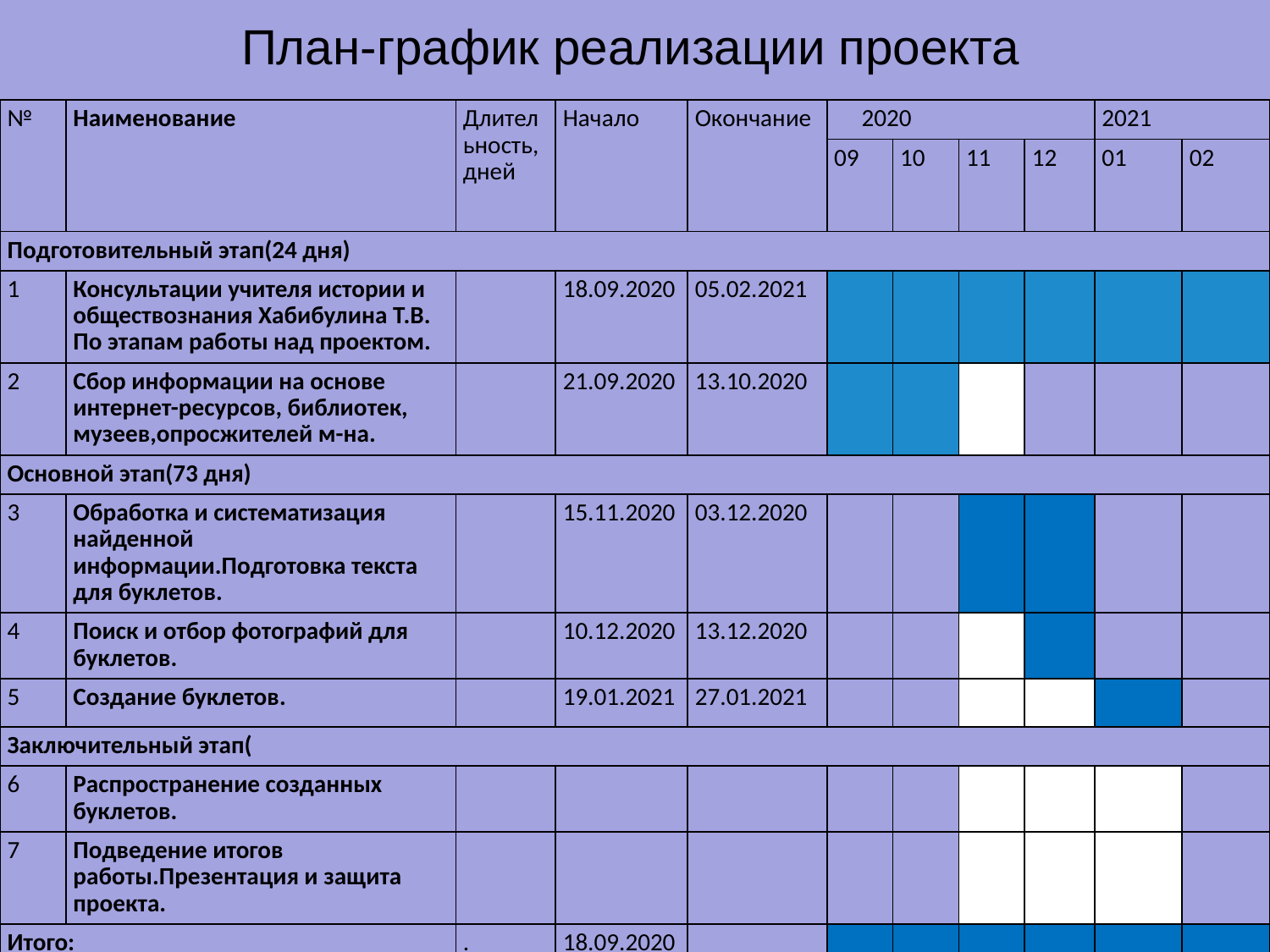

План-график реализации проекта
| № | Наименование | Длительность,дней | Начало | Окончание | 2020 |  |  |  | 2021 |  |
| --- | --- | --- | --- | --- | --- | --- | --- | --- | --- | --- |
|  |  |  |  |  | 09 | 10 | 11 | 12 | 01 | 02 |
| Подготовительный этап(24 дня) |  |  |  |  |  |  |  |  |  |  |
| 1 | Консультации учителя истории и обществознания Хабибулина Т.В. По этапам работы над проектом. |  | 18.09.2020 | 05.02.2021 |  |  |  |  |  |  |
| 2 | Сбор информации на основе интернет-ресурсов, библиотек, музеев,опросжителей м-на. |  | 21.09.2020 | 13.10.2020 |  |  |  |  |  |  |
| Основной этап(73 дня) |  |  |  |  |  |  |  |  |  |  |
| 3 | Обработка и систематизация найденной информации.Подготовка текста для буклетов. |  | 15.11.2020 | 03.12.2020 |  |  |  |  |  |  |
| 4 | Поиск и отбор фотографий для буклетов. |  | 10.12.2020 | 13.12.2020 |  |  |  |  |  |  |
| 5 | Создание буклетов. |  | 19.01.2021 | 27.01.2021 |  |  |  |  |  |  |
| Заключительный этап( |  |  |  |  |  |  |  |  |  |  |
| 6 | Распространение созданных буклетов. |  |  |  |  |  |  |  |  |  |
| 7 | Подведение итогов работы.Презентация и защита проекта. |  |  |  |  |  |  |  |  |  |
| Итого: |  | . | 18.09.2020 |  |  |  |  |  |  |  |